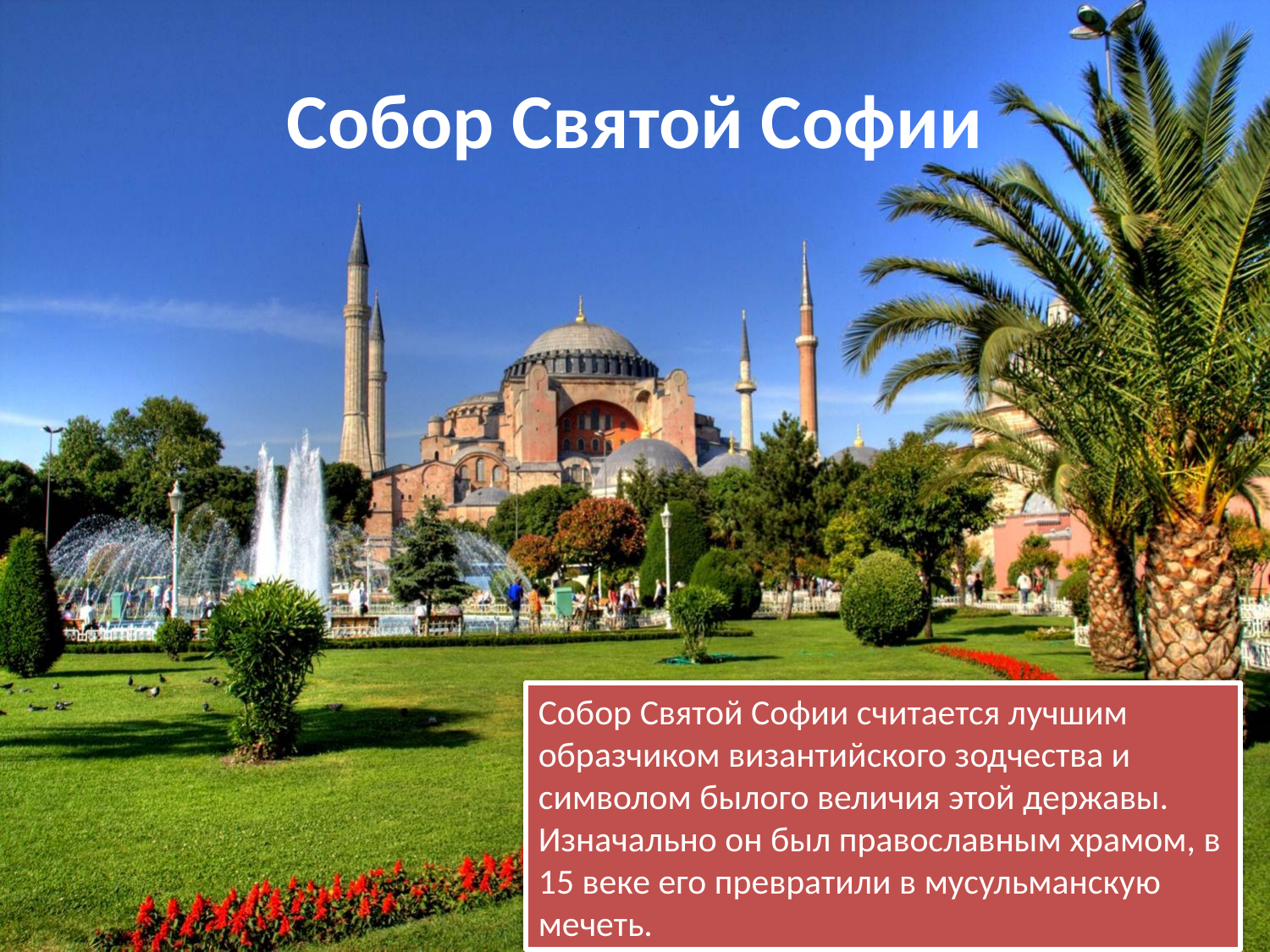

# Собор Святой Софии
Собор Святой Софии считается лучшим образчиком византийского зодчества и символом былого величия этой державы. Изначально он был православным храмом, в 15 веке его превратили в мусульманскую мечеть.